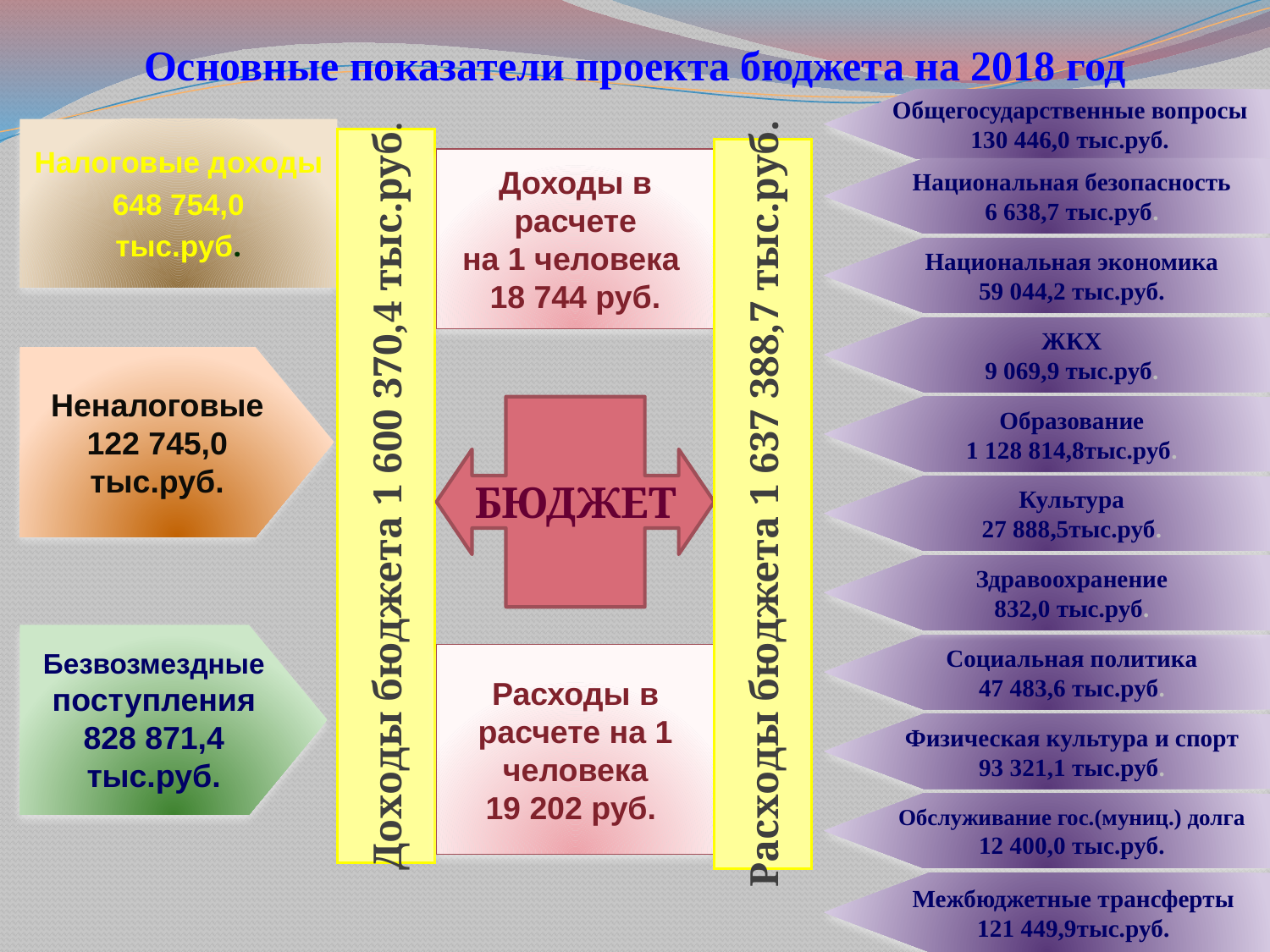

# Основные показатели проекта бюджета на 2018 год
Общегосударственные вопросы
130 446,0 тыс.руб.
Налоговые доходы
648 754,0
тыс.руб.
Доходы бюджета 1 600 370,4 тыс.руб.
Расходы бюджета 1 637 388,7 тыс.руб.
Доходы в расчете
на 1 человека
18 744 руб.
Национальная безопасность
6 638,7 тыс.руб.

Национальная экономика
59 044,2 тыс.руб.
.
ЖКХ
9 069,9 тыс.руб.
Неналоговые 122 745,0 тыс.руб.
БЮДЖЕТ
Образование
1 128 814,8тыс.руб.
Культура
27 888,5тыс.руб.
Здравоохранение
832,0 тыс.руб.
Безвозмездные поступления
828 871,4 тыс.руб.
Социальная политика
47 483,6 тыс.руб.
Расходы в расчете на 1 человека
19 202 руб.
Физическая культура и спорт
93 321,1 тыс.руб.
Обслуживание гос.(муниц.) долга
12 400,0 тыс.руб.
Межбюджетные трансферты
121 449,9тыс.руб.